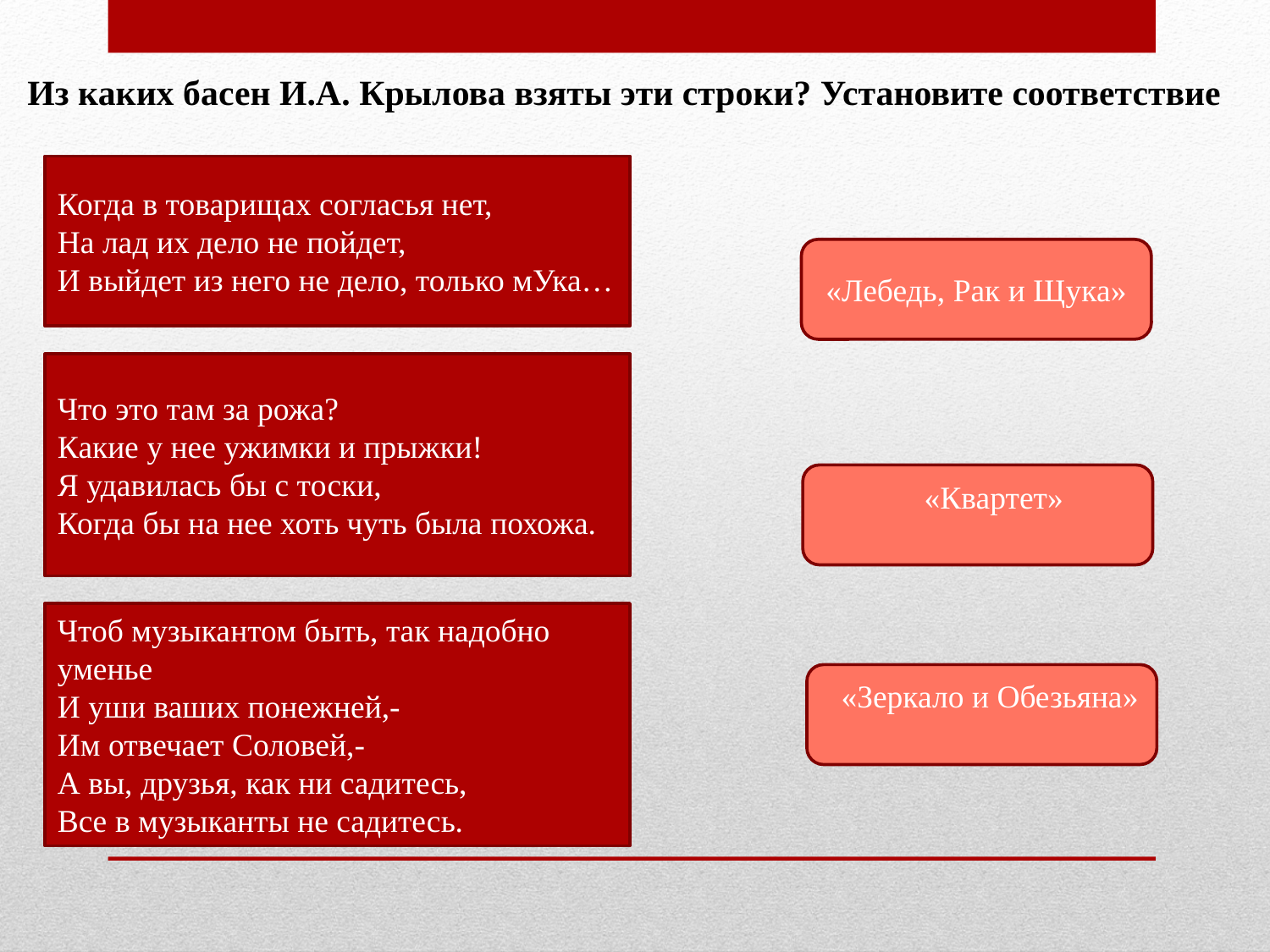

Из каких басен И.А. Крылова взяты эти строки? Установите соответствие
Когда в товарищах согласья нет,
На лад их дело не пойдет,
И выйдет из него не дело, только мУка…

«Лебедь, Рак и Щука»

Что это там за рожа?
Какие у нее ужимки и прыжки!
Я удавилась бы с тоски,
Когда бы на нее хоть чуть была похожа.
    «Квартет»

Чтоб музыкантом быть, так надобно уменье
И уши ваших понежней,-
Им отвечает Соловей,-
А вы, друзья, как ни садитесь,
Все в музыканты не садитесь.
  «Зеркало и Обезьяна»